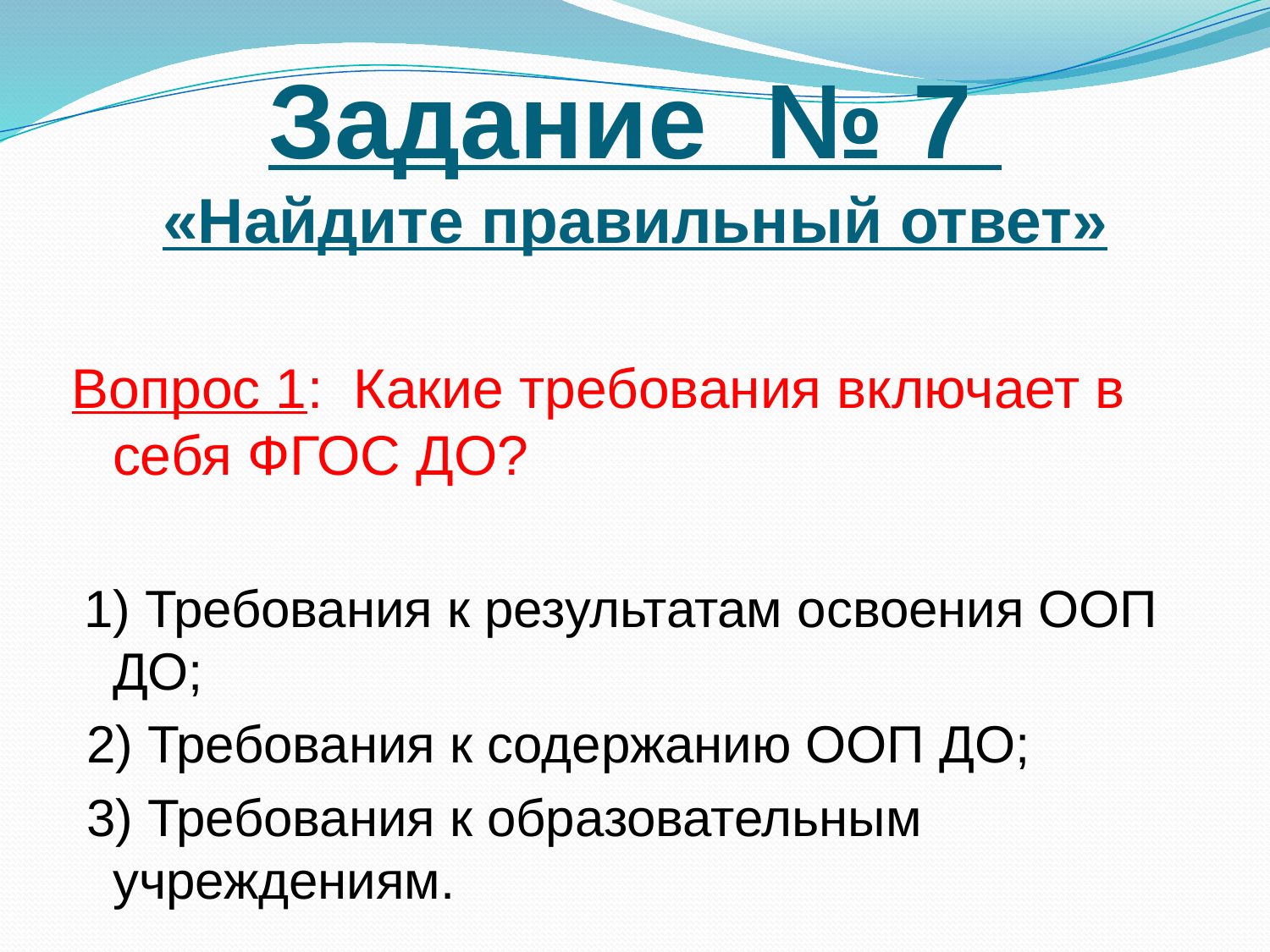

# Задание  № 7 «Найдите правильный ответ»

Вопрос 1:  Какие требования включает в себя ФГОС ДО?

 1) Требования к результатам освоения ООП ДО;
 2) Требования к содержанию ООП ДО;
 3) Требования к образовательным учреждениям.